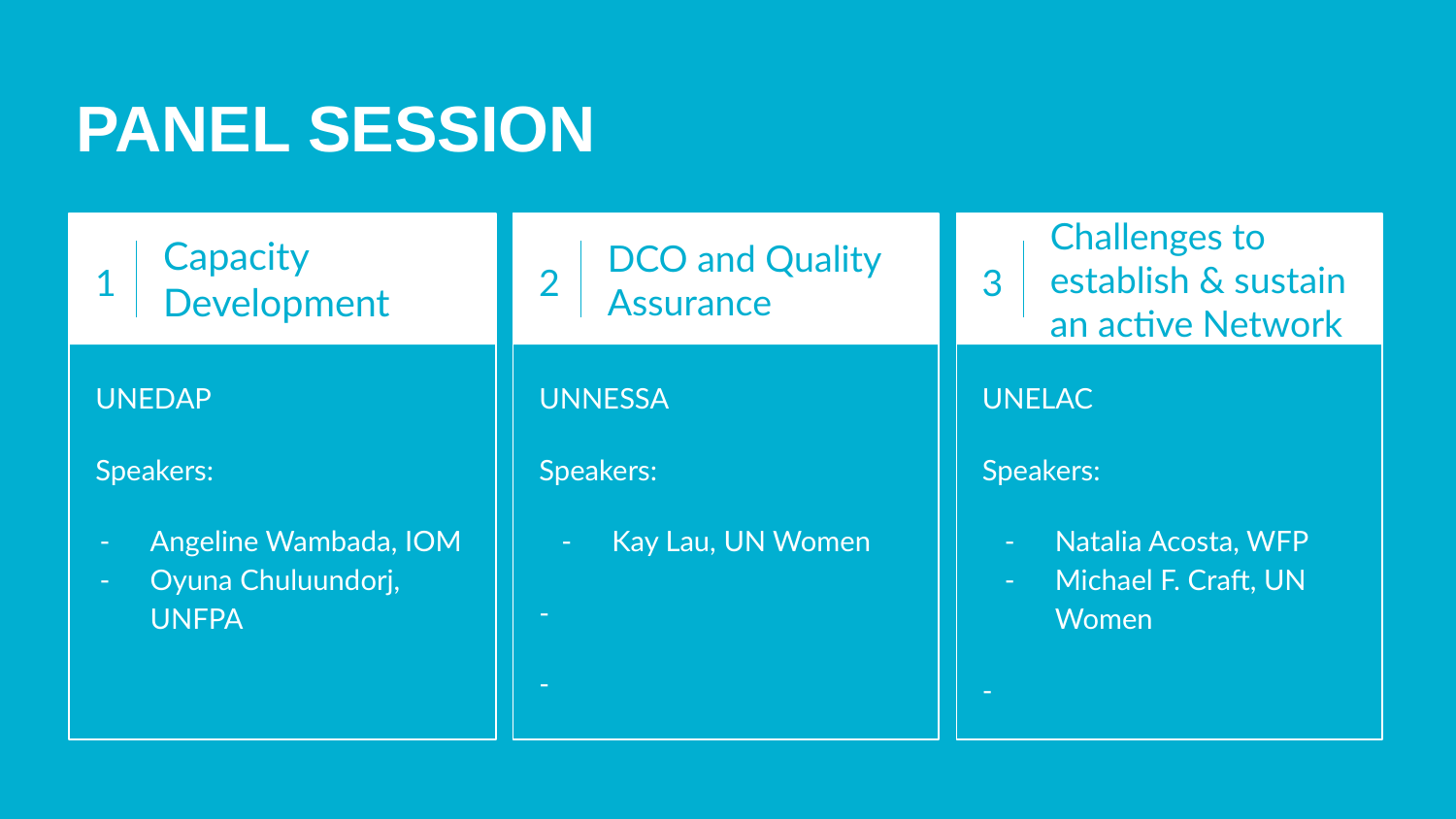

PANEL SESSION
1
Capacity Development
2
3

DCO and Quality Assurance

Challenges to establish & sustain an active Network
UNEDAP
Speakers:
Angeline Wambada, IOM
Oyuna Chuluundorj, UNFPA

UNNESSA
Speakers:
Kay Lau, UN Women
-
-

UNELAC
Speakers:
Natalia Acosta, WFP
Michael F. Craft, UN Women
-